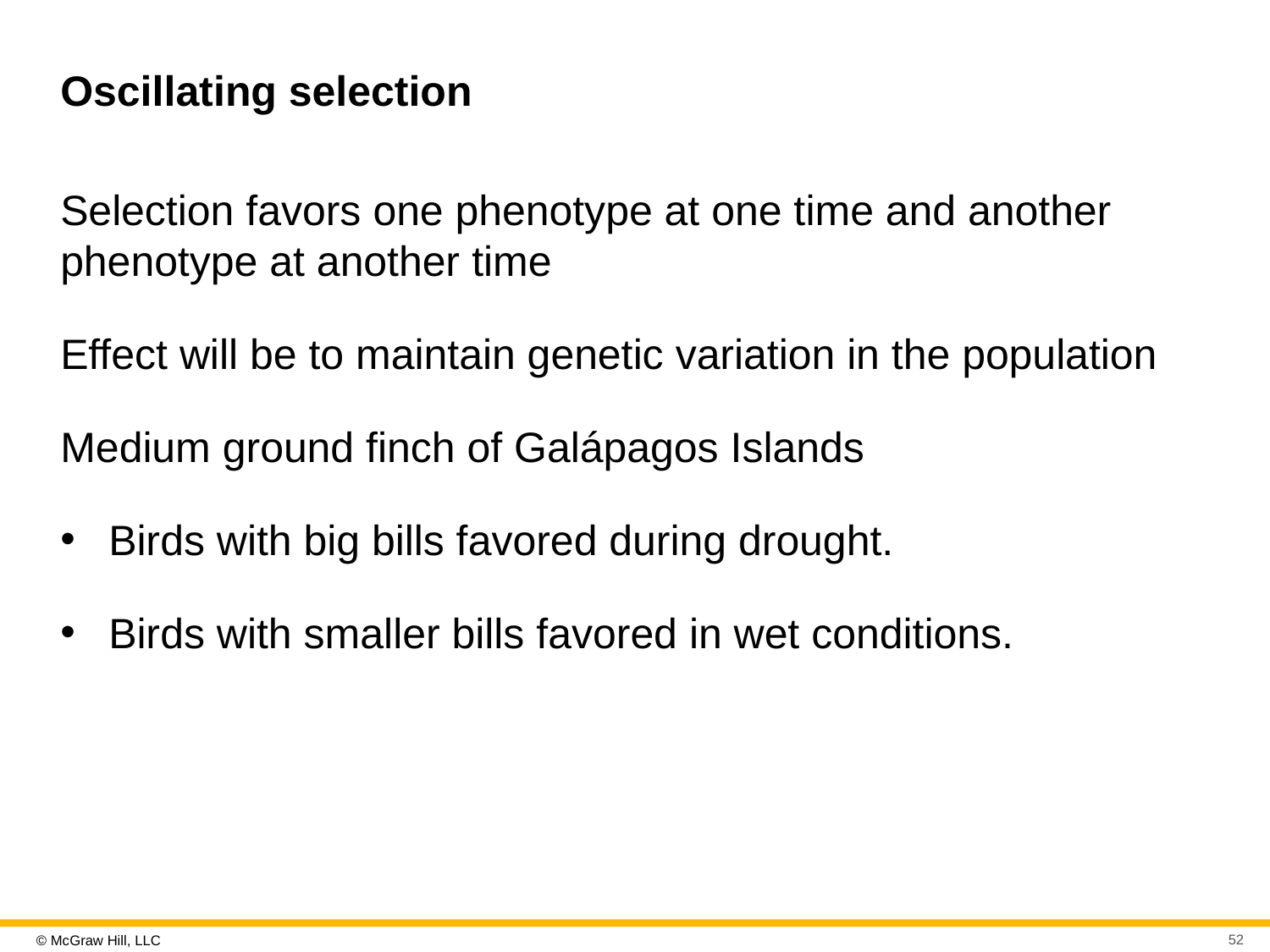

# Oscillating selection
Selection favors one phenotype at one time and another phenotype at another time
Effect will be to maintain genetic variation in the population
Medium ground finch of Galápagos Islands
Birds with big bills favored during drought.
Birds with smaller bills favored in wet conditions.
52